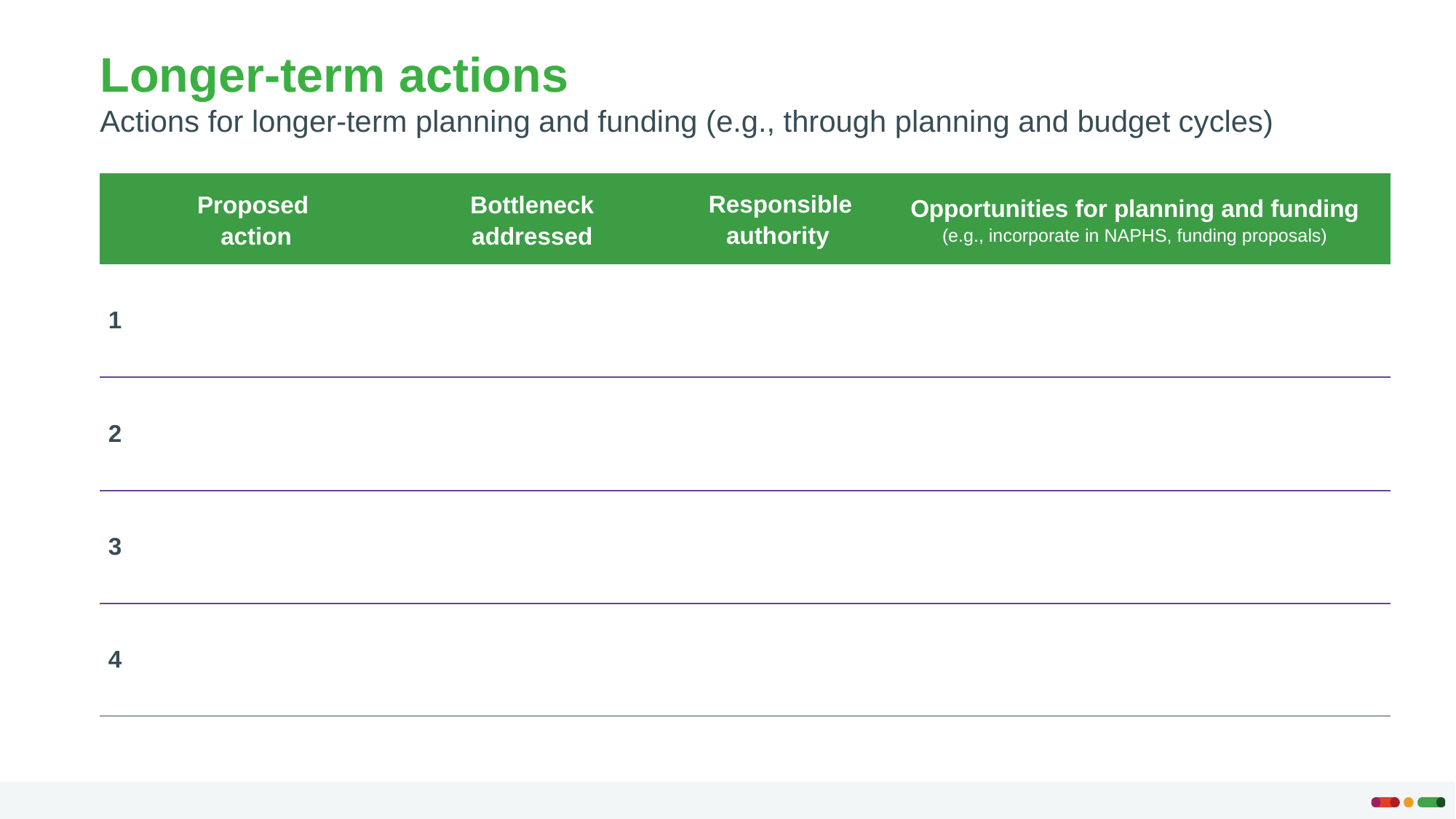

# Longer-term actions Actions for longer-term planning and funding (e.g., through planning and budget cycles)
|  | Proposed action | Bottleneck addressed | Responsible authority | Opportunities for planning and funding (e.g., incorporate in NAPHS, funding proposals) |
| --- | --- | --- | --- | --- |
| 1 |  |  |  |  |
| 2 |  |  |  |  |
| 3 |  |  |  |  |
| 4 |  |  |  |  |